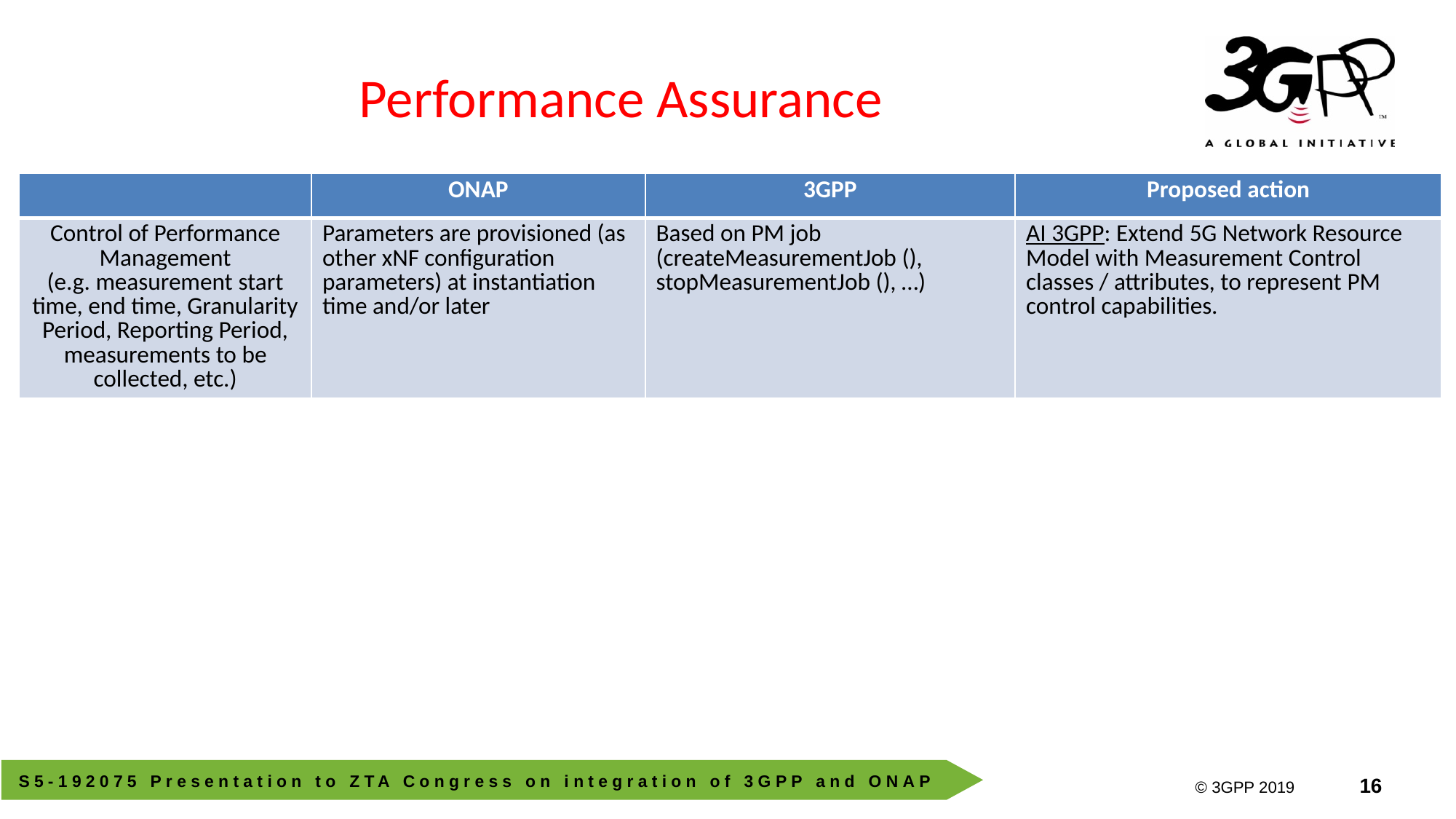

# Performance Assurance
|  | ONAP | 3GPP | Proposed action |
| --- | --- | --- | --- |
| Control of Performance Management (e.g. measurement start time, end time, Granularity Period, Reporting Period, measurements to be collected, etc.) | Parameters are provisioned (as other xNF configuration parameters) at instantiation time and/or later | Based on PM job (createMeasurementJob (), stopMeasurementJob (), …) | AI 3GPP: Extend 5G Network Resource Model with Measurement Control classes / attributes, to represent PM control capabilities. |